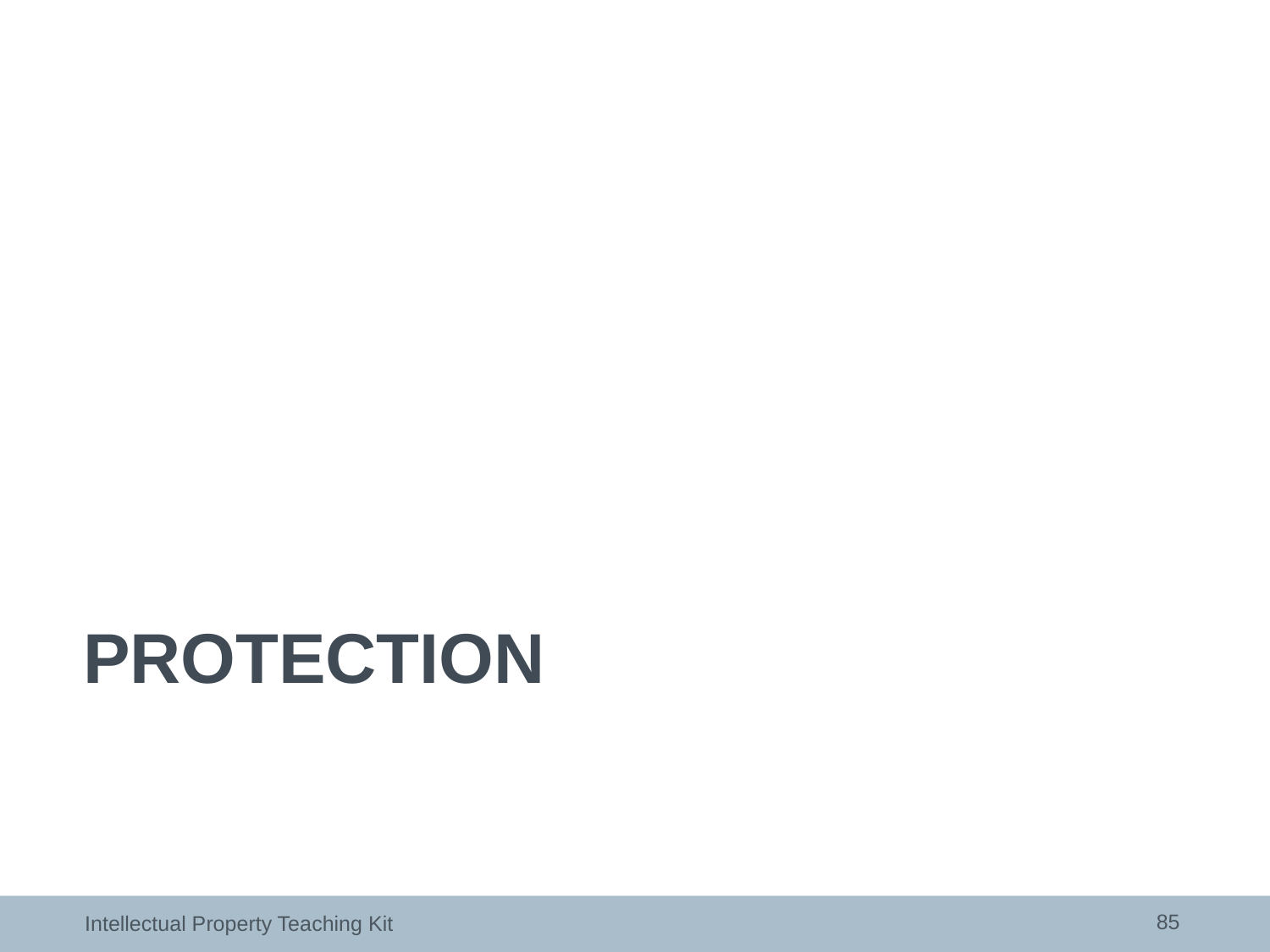

# protection
85
Intellectual Property Teaching Kit